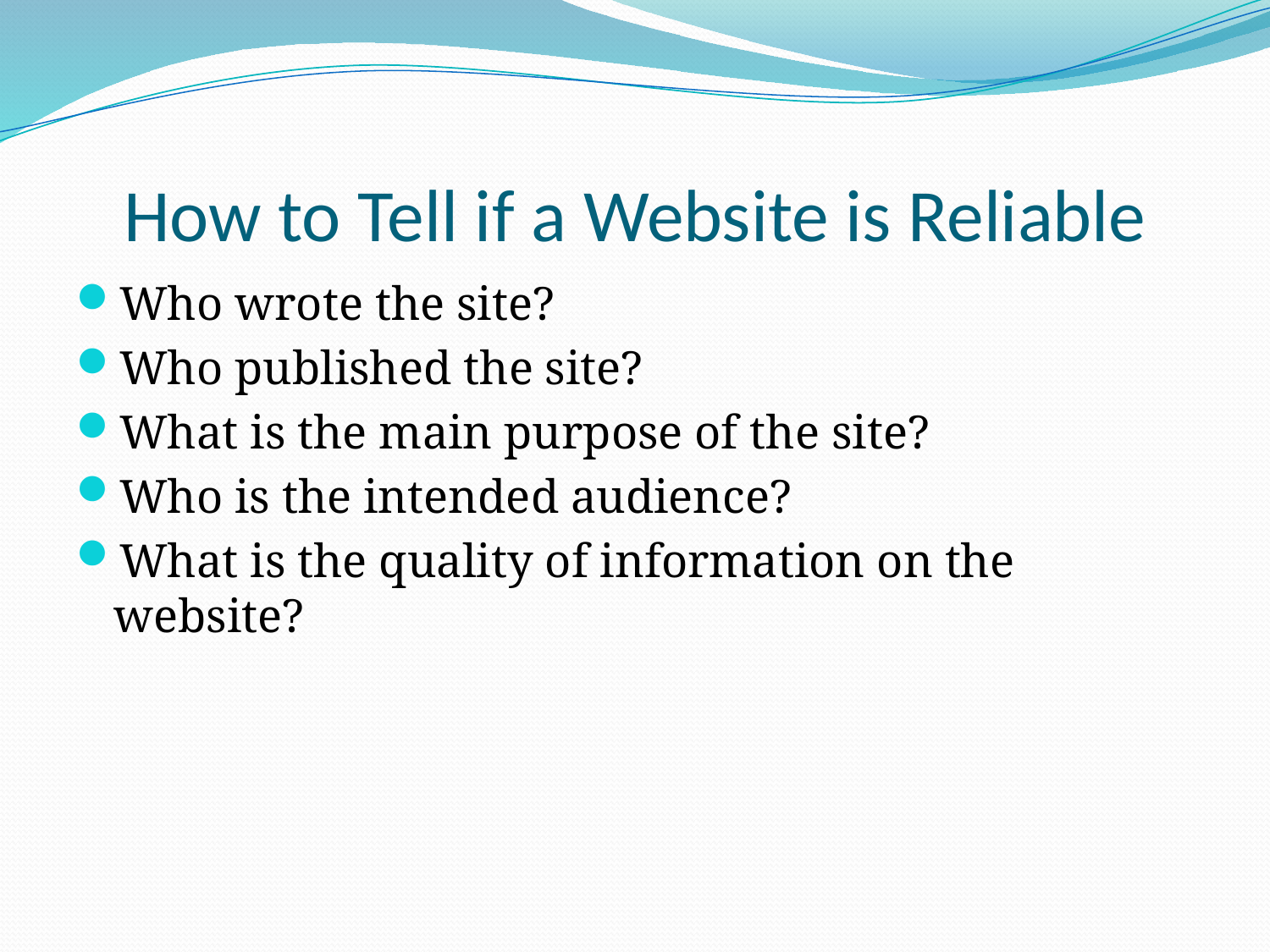

# How to Tell if a Website is Reliable
Who wrote the site?
Who published the site?
What is the main purpose of the site?
Who is the intended audience?
What is the quality of information on the website?